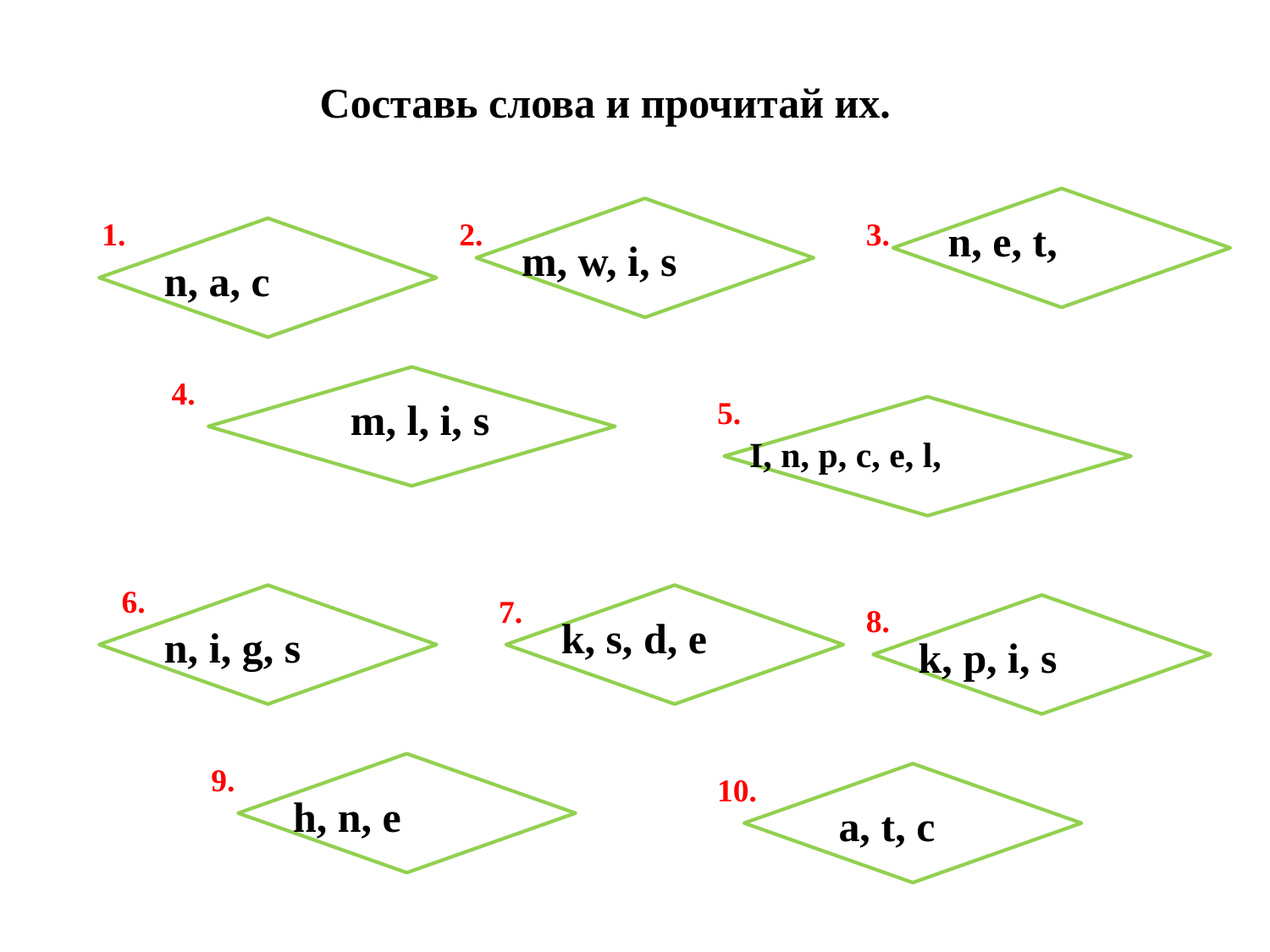

Составь слова и прочитай их.

1.

2.
3.
n, e, t,

m, w, i, s
n, a, c
4.

m, l, i, s
5.

I, n, p, c, e, l,
6.

7.

8.

k, s, d, e
n, i, g, s
k, p, i, s
9.

10.

h, n, e
a, t, c